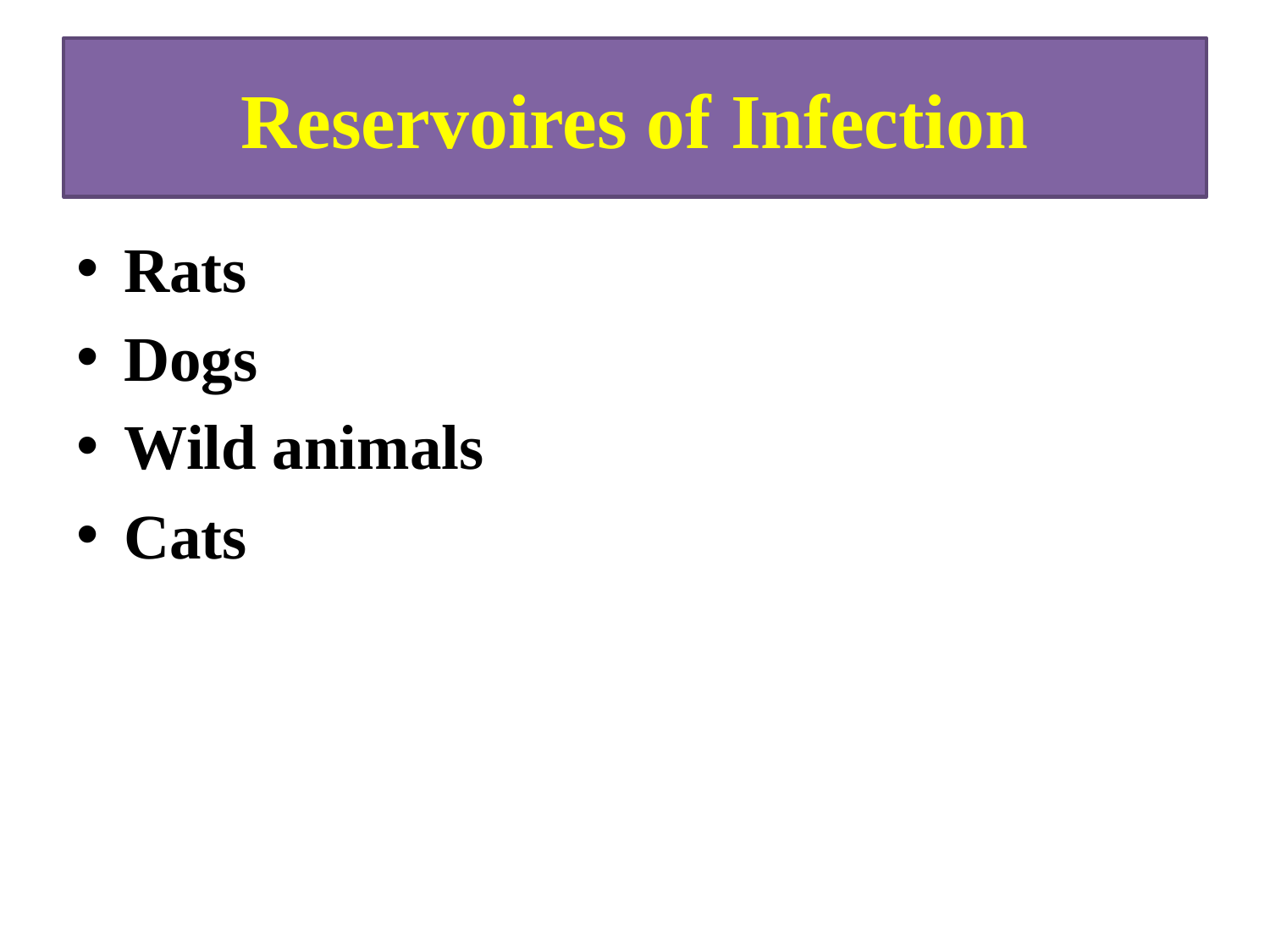

# Reservoires of Infection
Rats
Dogs
Wild animals
Cats